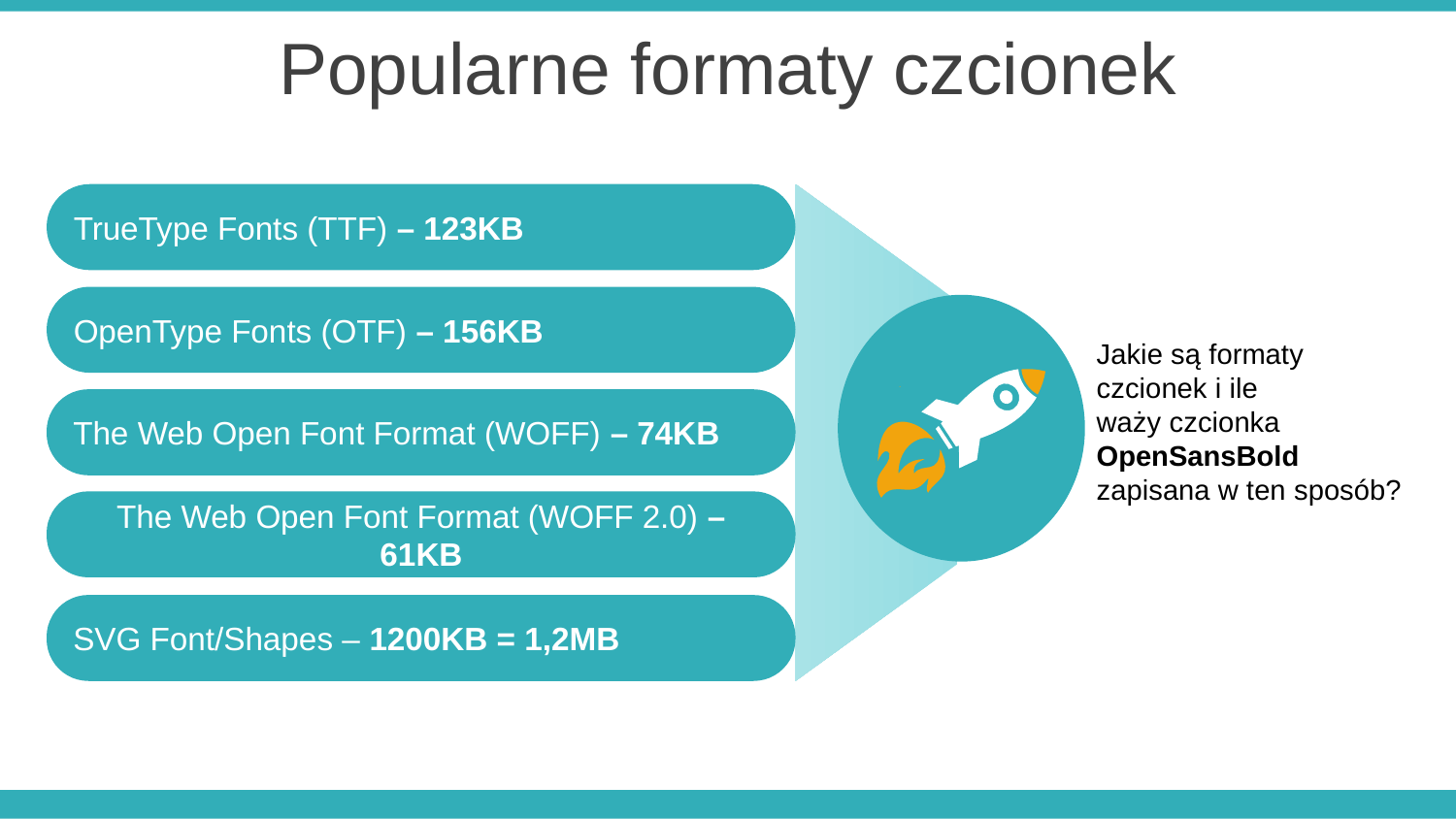

TrueType Fonts (TTF) – 123KB
OpenType Fonts (OTF) – 156KB
Popularne formaty czcionek
The Web Open Font Format (WOFF) – 74KB
The Web Open Font Format (WOFF 2.0) – 61KB
SVG Font/Shapes – 1200KB = 1,2MB

Jakie są formaty
czcionek i ile
waży czcionka 
OpenSansBold 
zapisana w ten sposób?

Add Contents Title